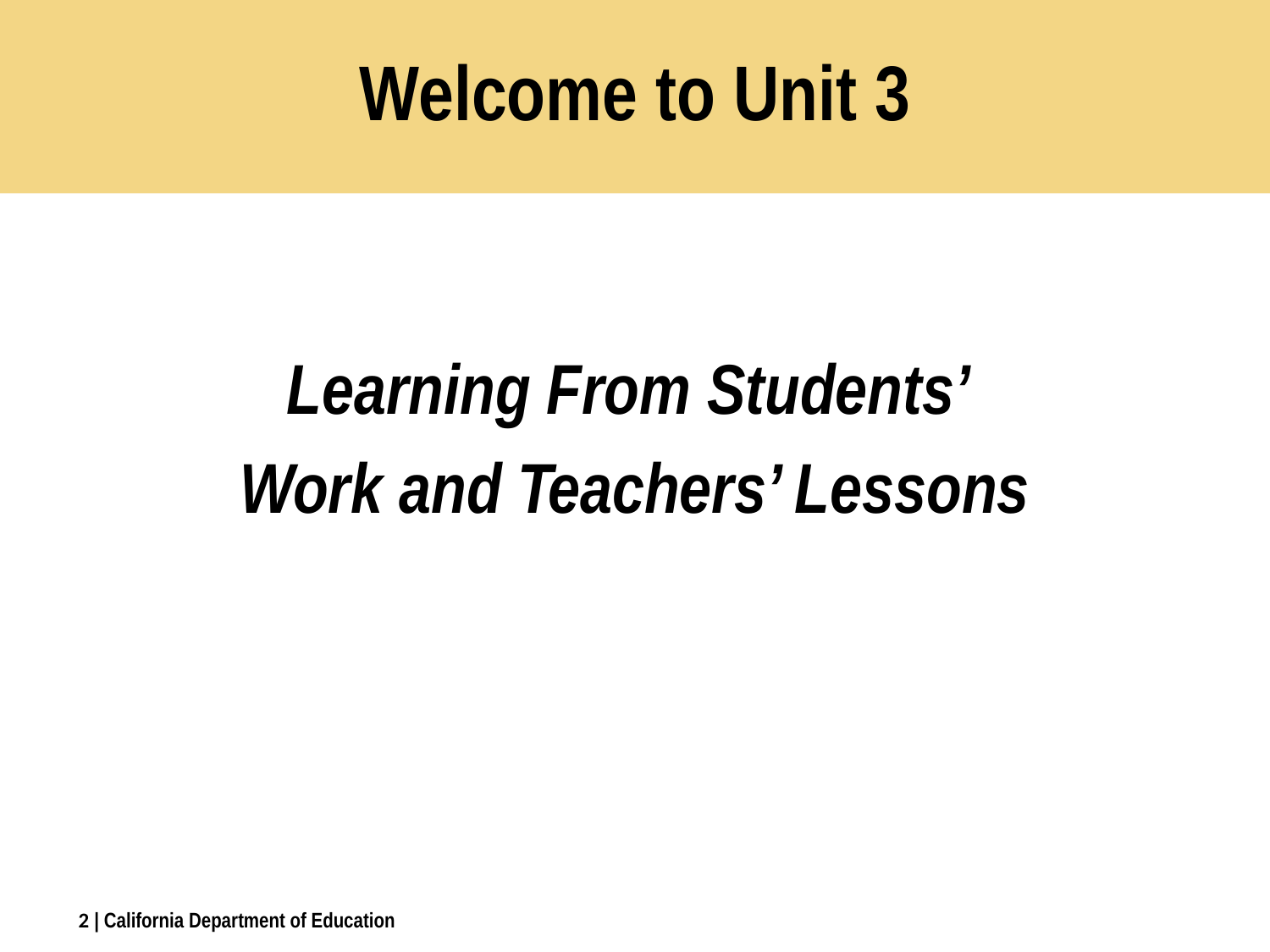

# Welcome to Unit 3

Learning From Students’
Work and Teachers’ Lessons

2
| California Department of Education